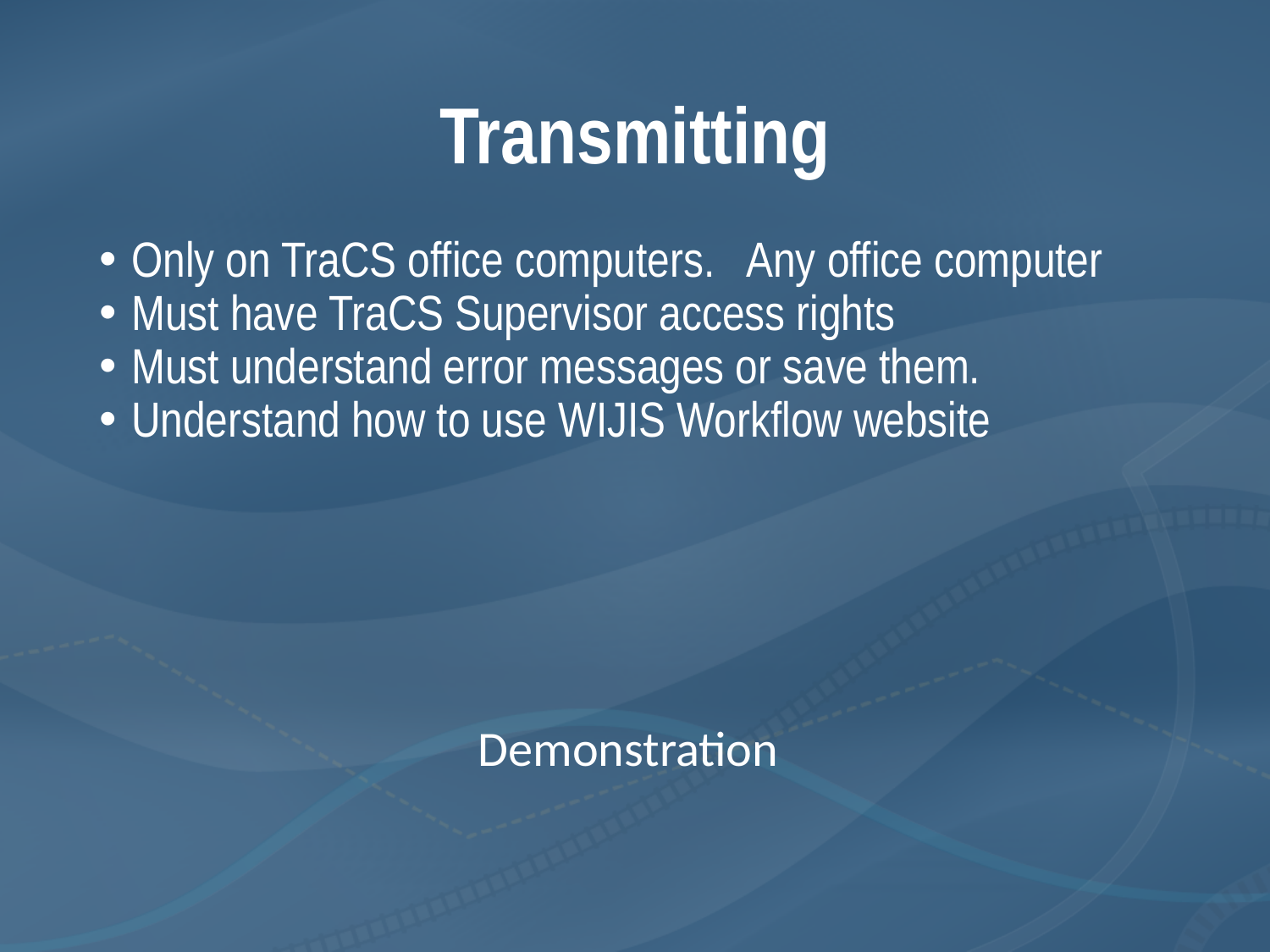

# Transmitting
Only on TraCS office computers.   Any office computer
Must have TraCS Supervisor access rights
Must understand error messages or save them.
Understand how to use WIJIS Workflow website

Demonstration